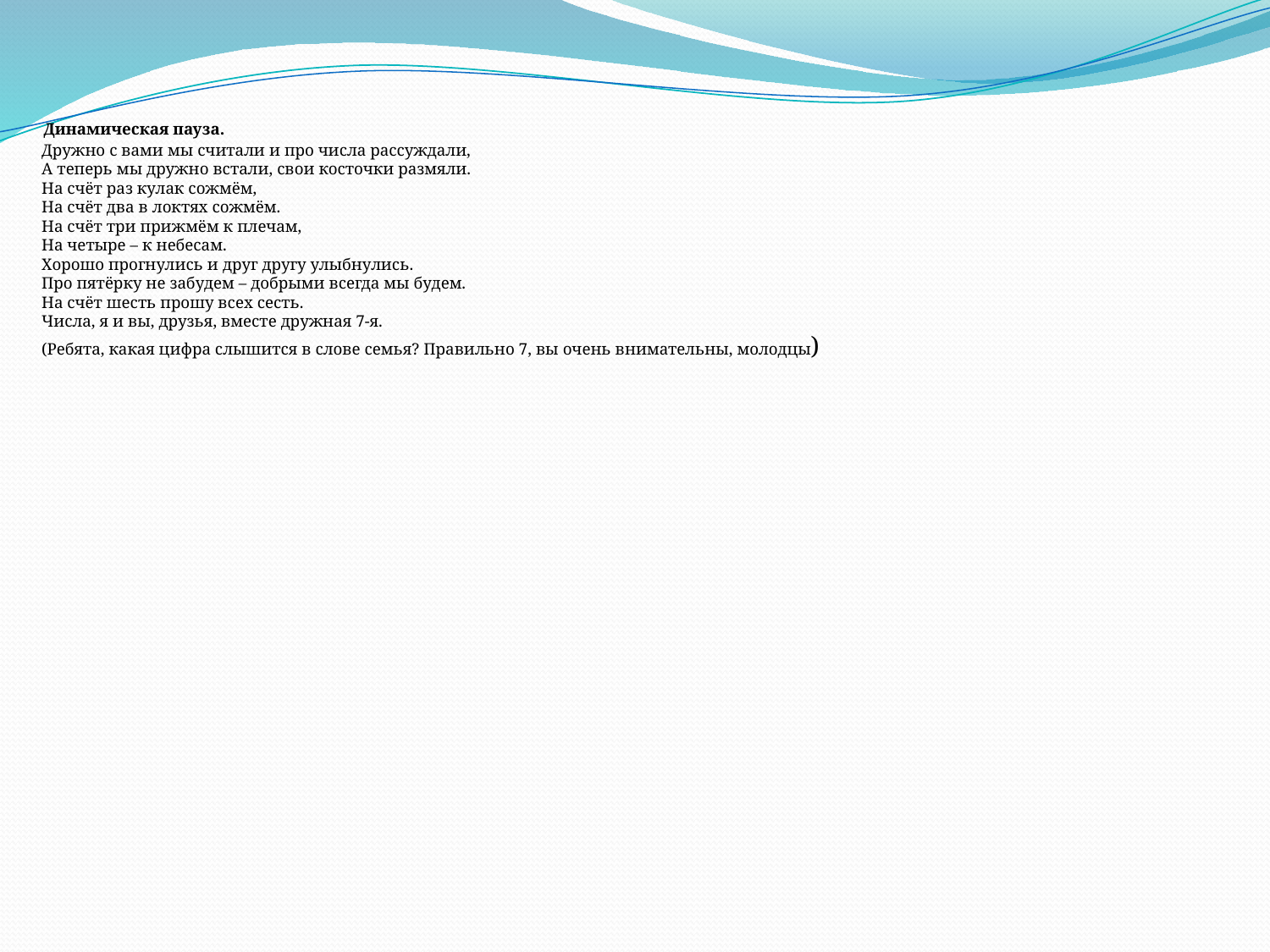

Динамическая пауза.
 Дружно с вами мы считали и про числа рассуждали,
 А теперь мы дружно встали, свои косточки размяли.
 На счёт раз кулак сожмём,
 На счёт два в локтях сожмём.
 На счёт три прижмём к плечам,
 На четыре – к небесам.
 Хорошо прогнулись и друг другу улыбнулись.
 Про пятёрку не забудем – добрыми всегда мы будем.
 На счёт шесть прошу всех сесть.
 Числа, я и вы, друзья, вместе дружная 7-я.
 (Ребята, какая цифра слышится в слове семья? Правильно 7, вы очень внимательны, молодцы)